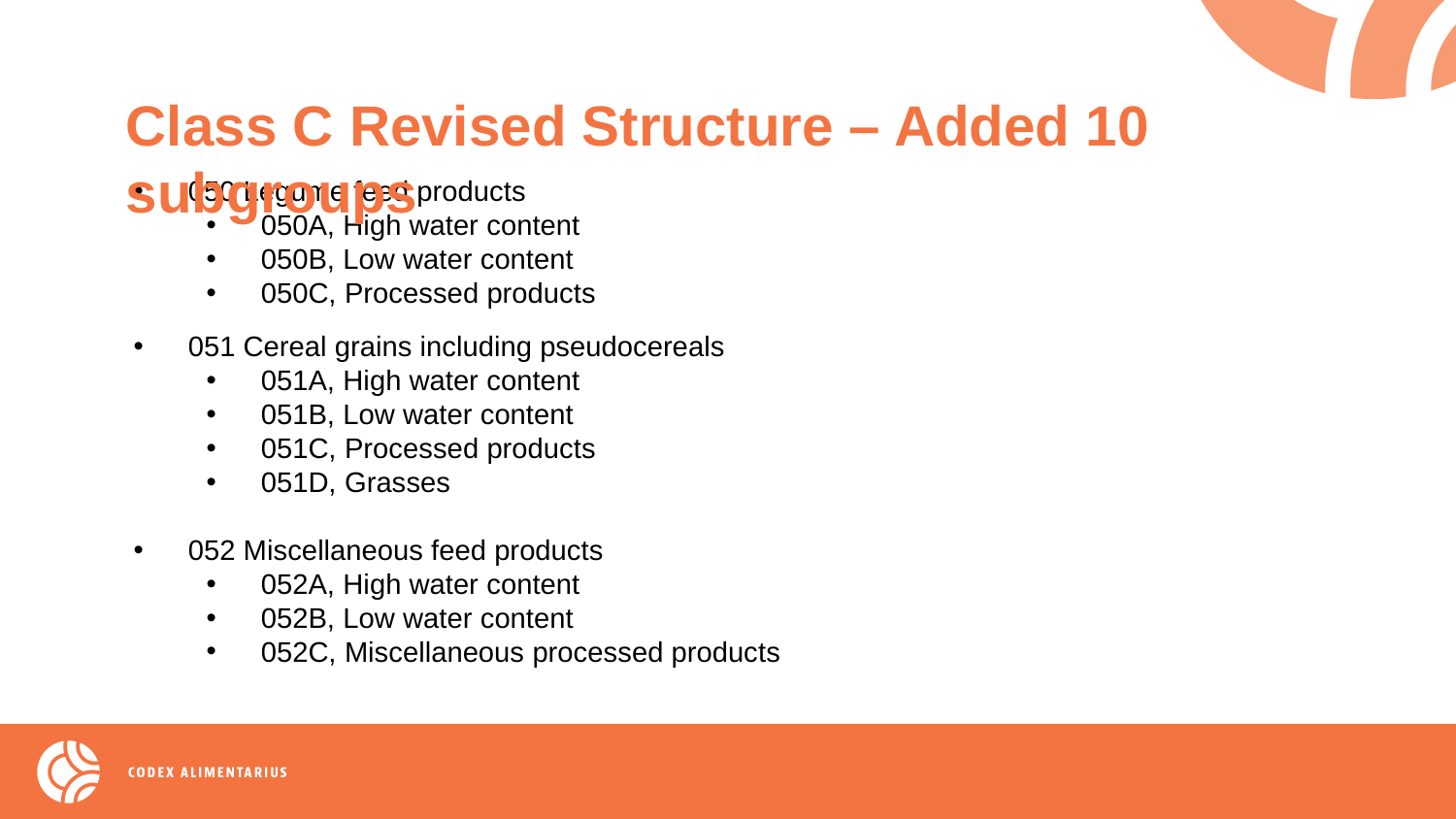

Class C Revised Structure – Added 10 subgroups
050 Legume feed products
050A, High water content
050B, Low water content
050C, Processed products

051 Cereal grains including pseudocereals
051A, High water content
051B, Low water content
051C, Processed products
051D, Grasses

052 Miscellaneous feed products
052A, High water content
052B, Low water content
052C, Miscellaneous processed products